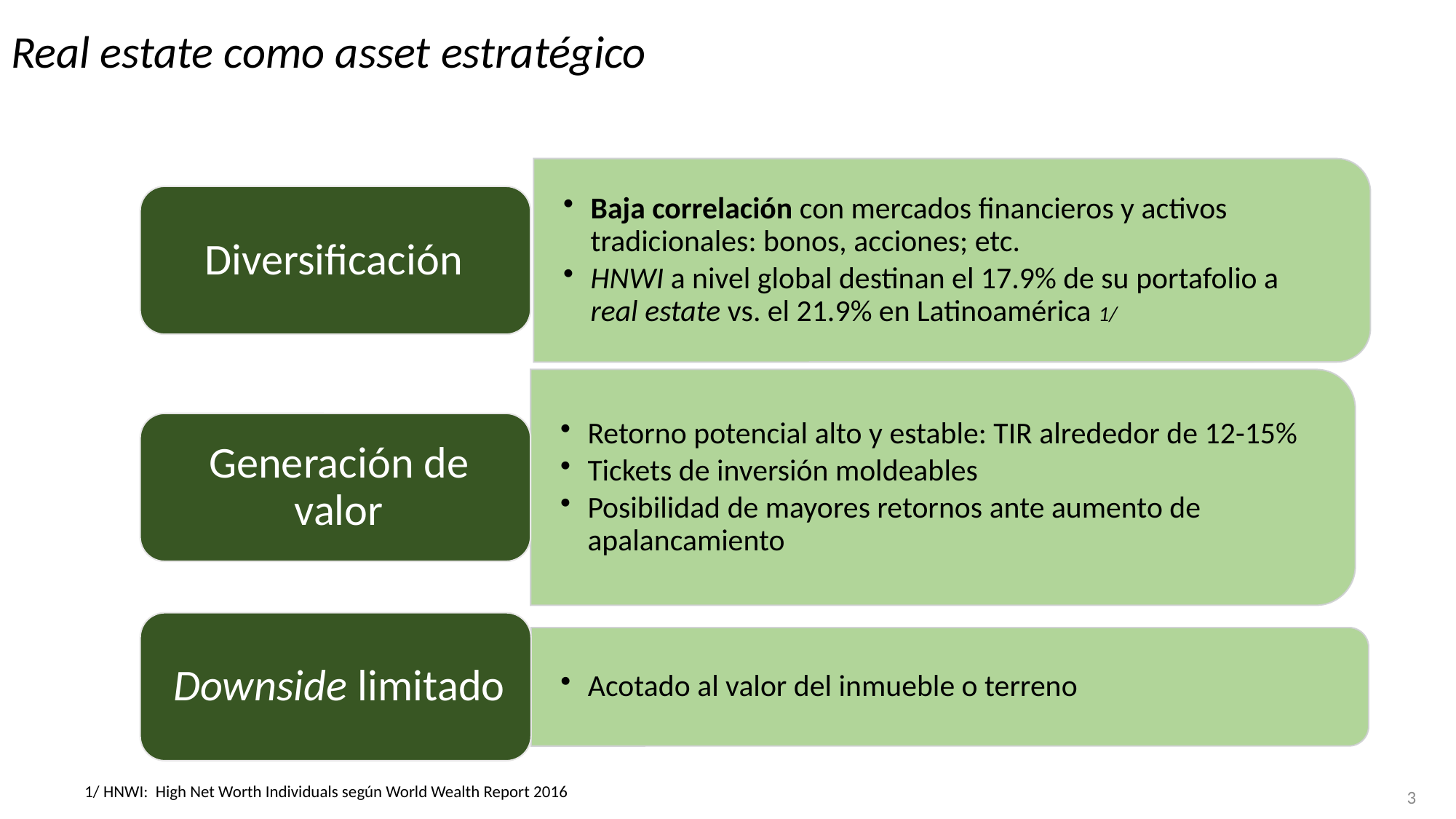

# Real estate como asset estratégico
Baja correlación con mercados financieros y activos tradicionales: bonos, acciones; etc.
HNWI a nivel global destinan el 17.9% de su portafolio a real estate vs. el 21.9% en Latinoamérica 1/
Diversificación
Retorno potencial alto y estable: TIR alrededor de 12-15%
Tickets de inversión moldeables
Posibilidad de mayores retornos ante aumento de apalancamiento
Generación de valor
Acotado al valor del inmueble o terreno
Downside limitado
1/ HNWI:  High Net Worth Individuals según World Wealth Report 2016
3